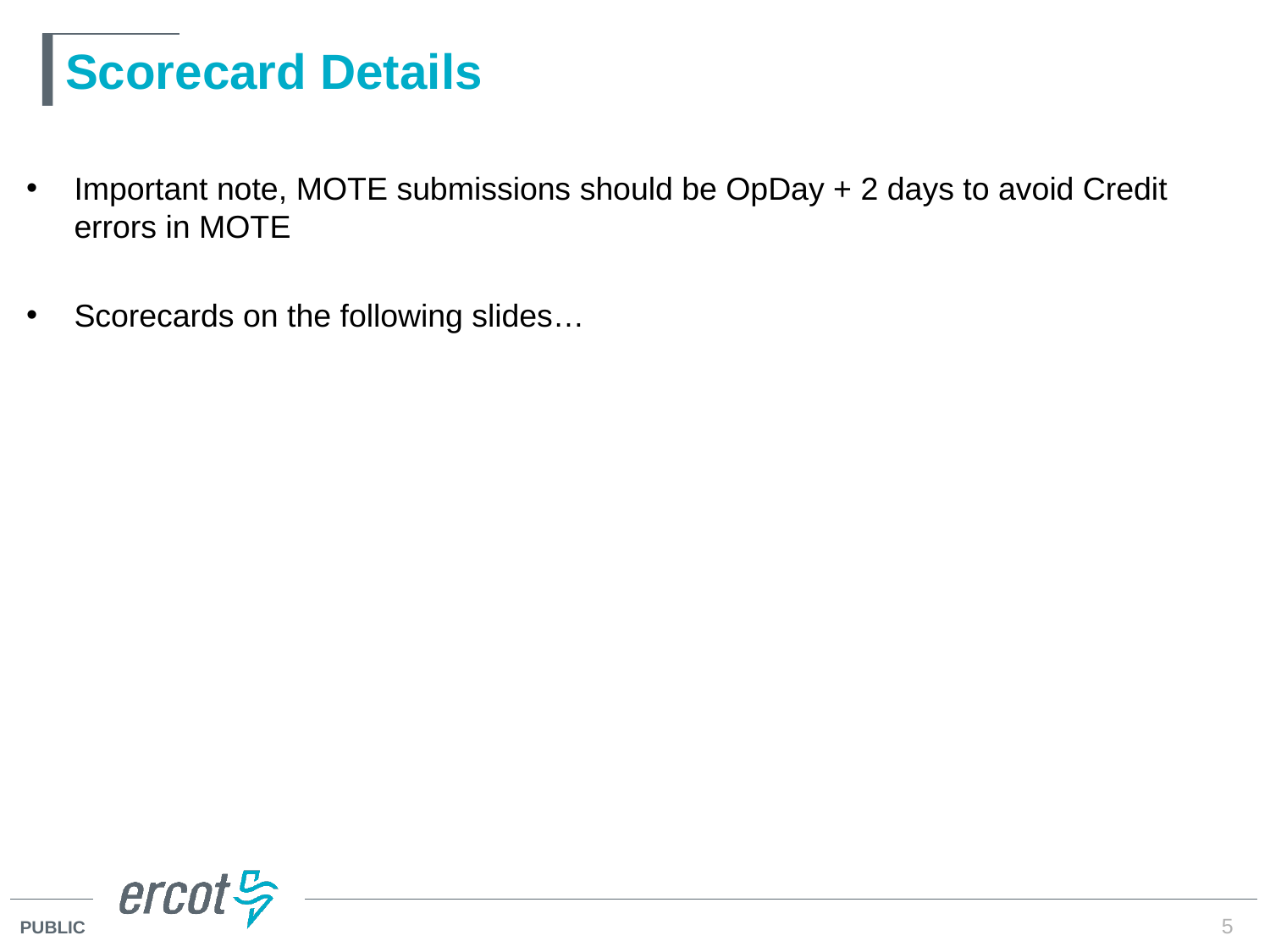

# Scorecard Details

Important note, MOTE submissions should be OpDay + 2 days to avoid Credit errors in MOTE

Scorecards on the following slides…
5